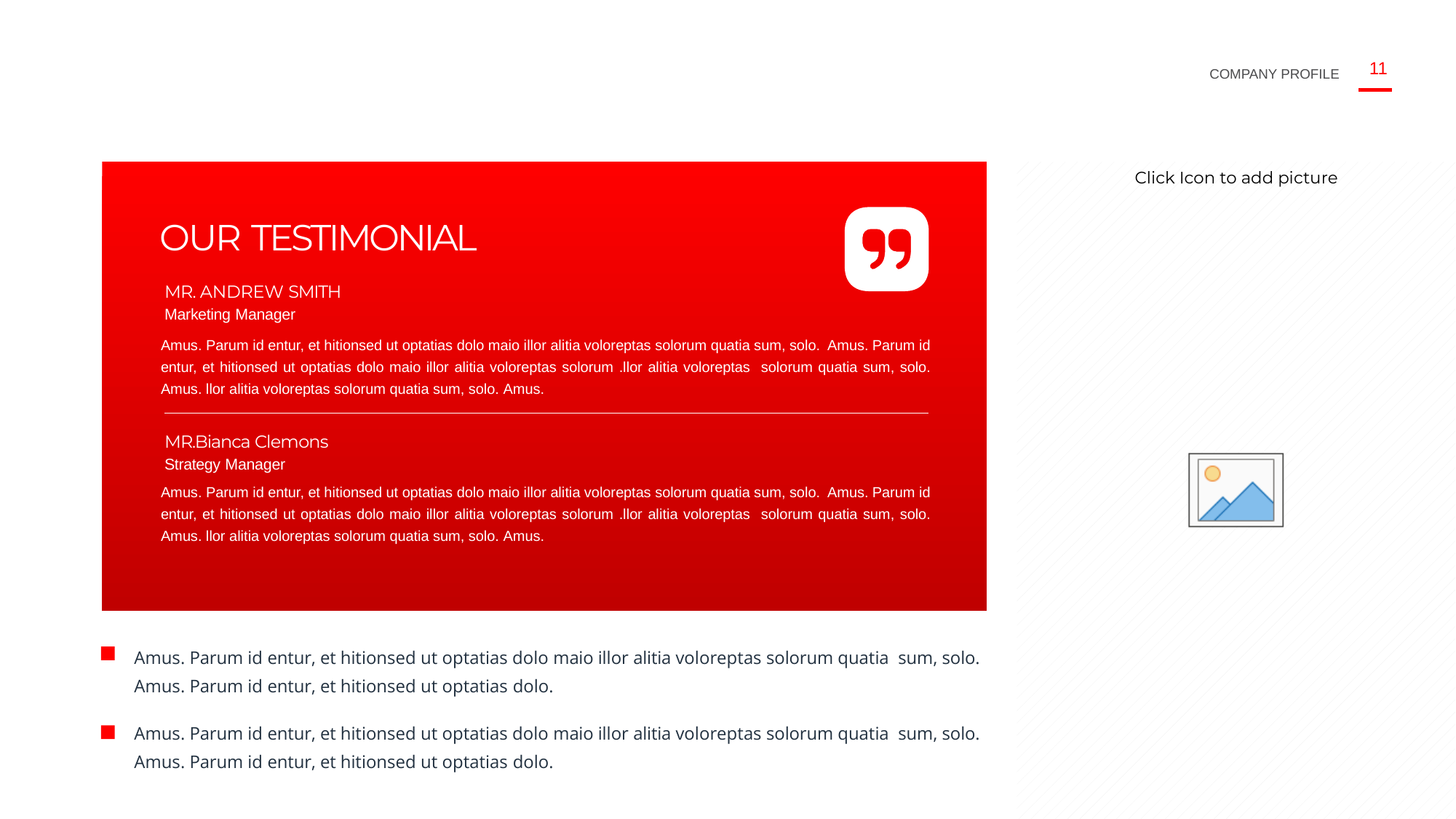

OUR TESTIMONIAL
MR. ANDREW SMITH
Marketing Manager
Amus. Parum id entur, et hitionsed ut optatias dolo maio illor alitia voloreptas solorum quatia sum, solo.  Amus. Parum id entur, et hitionsed ut optatias dolo maio illor alitia voloreptas solorum .llor alitia voloreptas  solorum quatia sum, solo. Amus. llor alitia voloreptas solorum quatia sum, solo. Amus.

MR.Bianca Clemons
Strategy Manager
Amus. Parum id entur, et hitionsed ut optatias dolo maio illor alitia voloreptas solorum quatia sum, solo.  Amus. Parum id entur, et hitionsed ut optatias dolo maio illor alitia voloreptas solorum .llor alitia voloreptas  solorum quatia sum, solo. Amus. llor alitia voloreptas solorum quatia sum, solo. Amus.

Amus. Parum id entur, et hitionsed ut optatias dolo maio illor alitia voloreptas solorum quatia  sum, solo. Amus. Parum id entur, et hitionsed ut optatias dolo.

Amus. Parum id entur, et hitionsed ut optatias dolo maio illor alitia voloreptas solorum quatia  sum, solo. Amus. Parum id entur, et hitionsed ut optatias dolo.